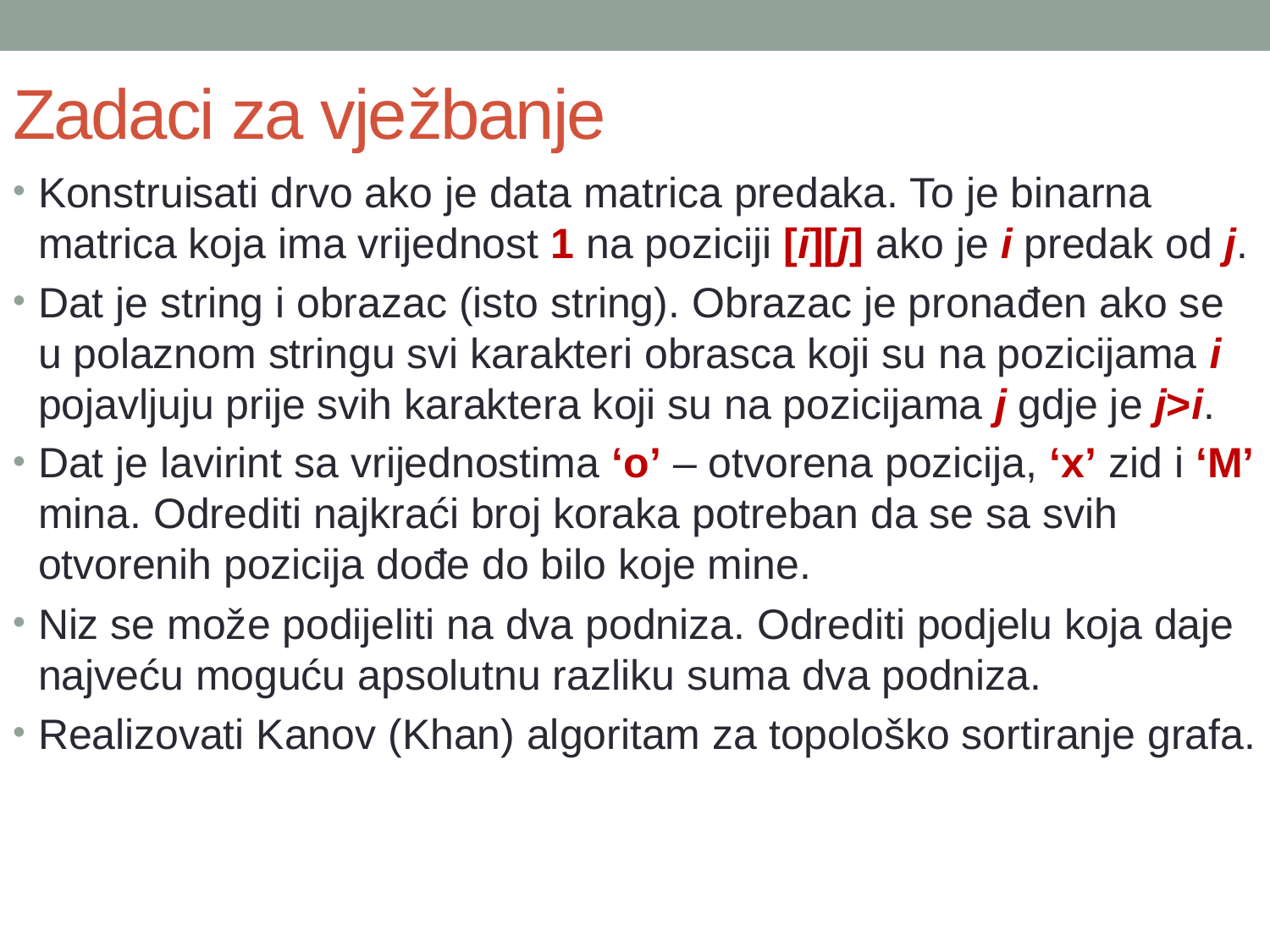

# Zadaci za vježbanje
Konstruisati drvo ako je data matrica predaka. To je binarna matrica koja ima vrijednost 1 na poziciji [i][j] ako je i predak od j.
Dat je string i obrazac (isto string). Obrazac je pronađen ako se u polaznom stringu svi karakteri obrasca koji su na pozicijama i pojavljuju prije svih karaktera koji su na pozicijama j gdje je j>i.
Dat je lavirint sa vrijednostima ‘o’ – otvorena pozicija, ‘x’ zid i ‘M’ mina. Odrediti najkraći broj koraka potreban da se sa svih otvorenih pozicija dođe do bilo koje mine.
Niz se može podijeliti na dva podniza. Odrediti podjelu koja daje najveću moguću apsolutnu razliku suma dva podniza.
Realizovati Kanov (Khan) algoritam za topološko sortiranje grafa.